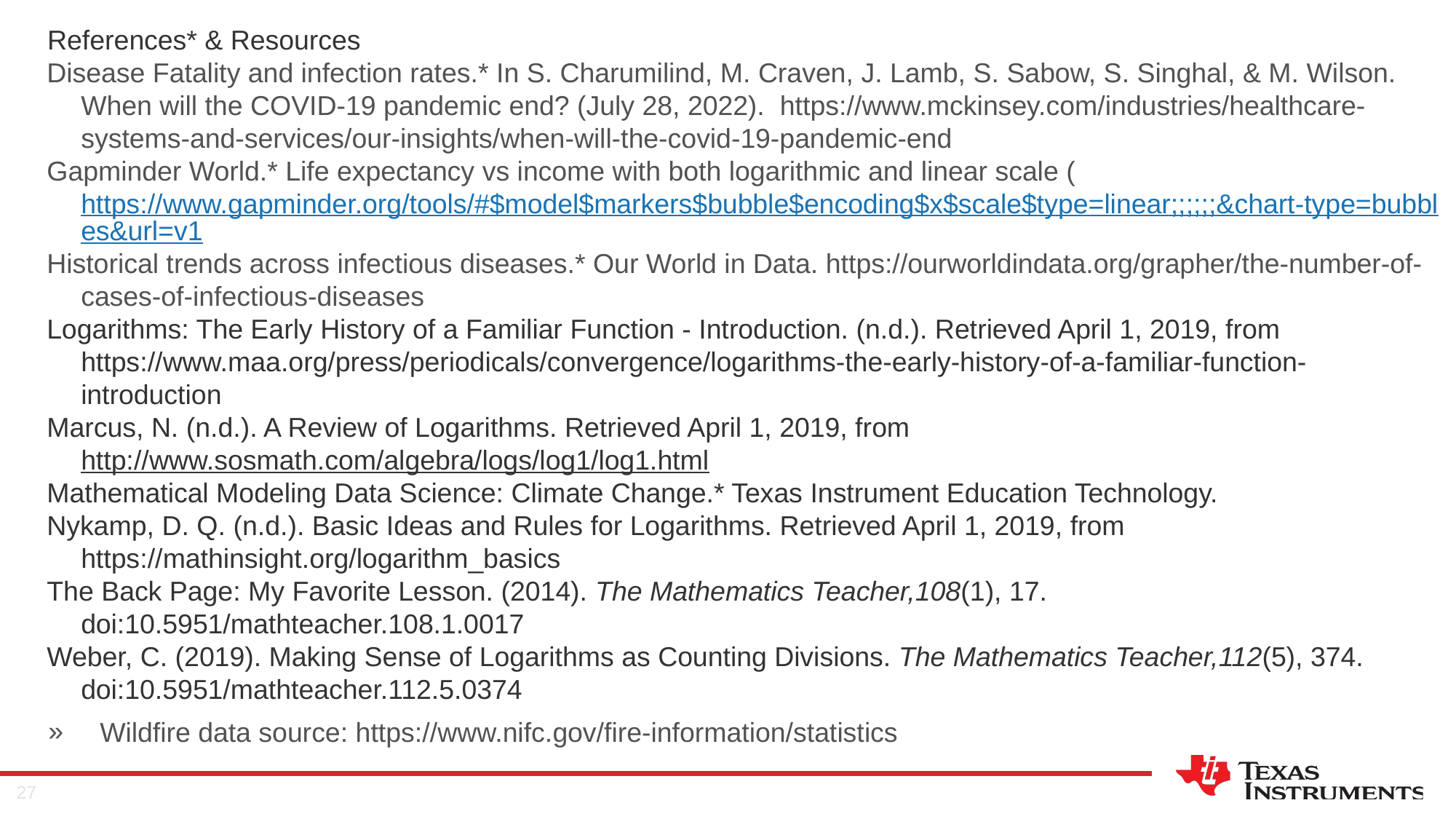

References* & Resources
Disease Fatality and infection rates.* In S. Charumilind, M. Craven, J. Lamb, S. Sabow, S. Singhal, & M. Wilson. When will the COVID-19 pandemic end? (July 28, 2022).  https://www.mckinsey.com/industries/healthcare-systems-and-services/our-insights/when-will-the-covid-19-pandemic-end
Gapminder World.* Life expectancy vs income with both logarithmic and linear scale (https://www.gapminder.org/tools/#$model$markers$bubble$encoding$x$scale$type=linear;;;;;;&chart-type=bubbles&url=v1
Historical trends across infectious diseases.* Our World in Data. https://ourworldindata.org/grapher/the-number-of-cases-of-infectious-diseases
Logarithms: The Early History of a Familiar Function - Introduction. (n.d.). Retrieved April 1, 2019, from https://www.maa.org/press/periodicals/convergence/logarithms-the-early-history-of-a-familiar-function-introduction
Marcus, N. (n.d.). A Review of Logarithms. Retrieved April 1, 2019, from http://www.sosmath.com/algebra/logs/log1/log1.html
Mathematical Modeling Data Science: Climate Change.* Texas Instrument Education Technology.
Nykamp, D. Q. (n.d.). Basic Ideas and Rules for Logarithms. Retrieved April 1, 2019, from https://mathinsight.org/logarithm_basics
The Back Page: My Favorite Lesson. (2014). The Mathematics Teacher,108(1), 17. doi:10.5951/mathteacher.108.1.0017
Weber, C. (2019). Making Sense of Logarithms as Counting Divisions. The Mathematics Teacher,112(5), 374. doi:10.5951/mathteacher.112.5.0374
Wildfire data source: https://www.nifc.gov/fire-information/statistics